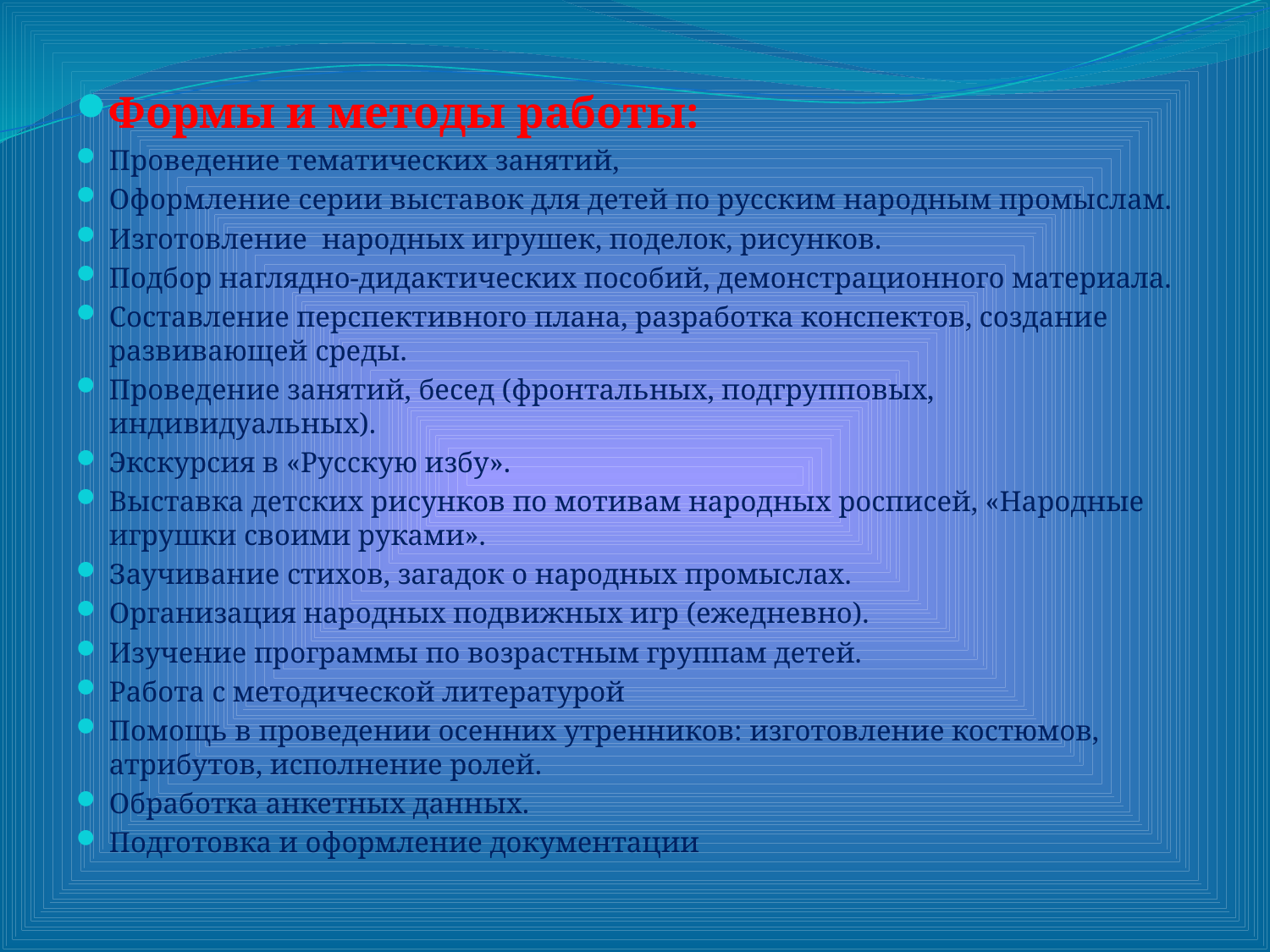

Формы и методы работы:
Проведение тематических занятий,
Оформление серии выставок для детей по русским народным промыслам.
Изготовление  народных игрушек, поделок, рисунков.
Подбор наглядно-дидактических пособий, демонстрационного материала.
Составление перспективного плана, разработка конспектов, создание развивающей среды.
Проведение занятий, бесед (фронтальных, подгрупповых, индивидуальных).
Экскурсия в «Русскую избу».
Выставка детских рисунков по мотивам народных росписей, «Народные игрушки своими руками».
Заучивание стихов, загадок о народных промыслах.
Организация народных подвижных игр (ежедневно).
Изучение программы по возрастным группам детей.
Работа с методической литературой
Помощь в проведении осенних утренников: изготовление костюмов, атрибутов, исполнение ролей.
Обработка анкетных данных.
Подготовка и оформление документации

#